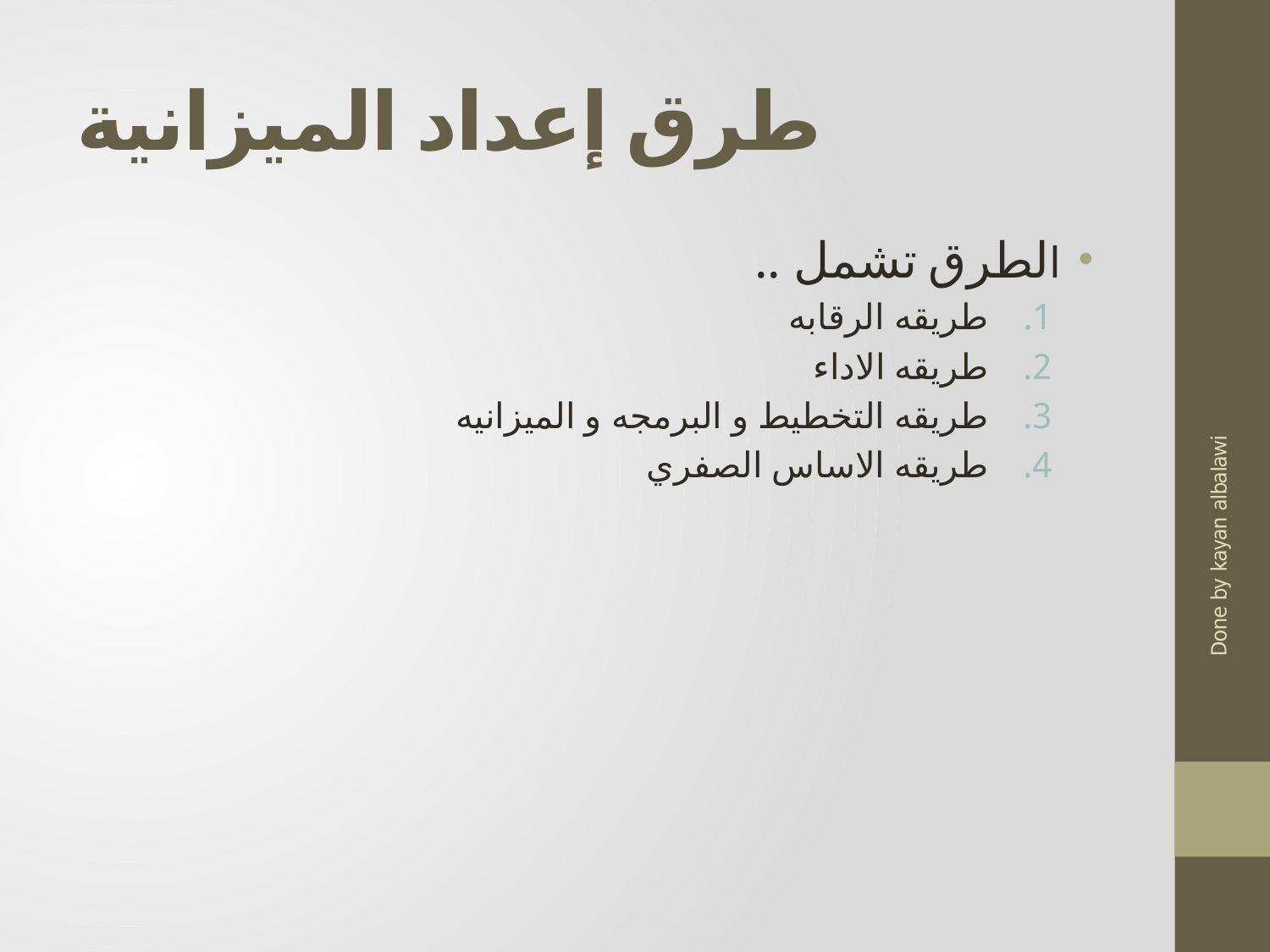

# طرق إعداد الميزانية
الطرق تشمل ..
طريقه الرقابه
طريقه الاداء
طريقه التخطيط و البرمجه و الميزانيه
طريقه الاساس الصفري
Done by kayan albalawi